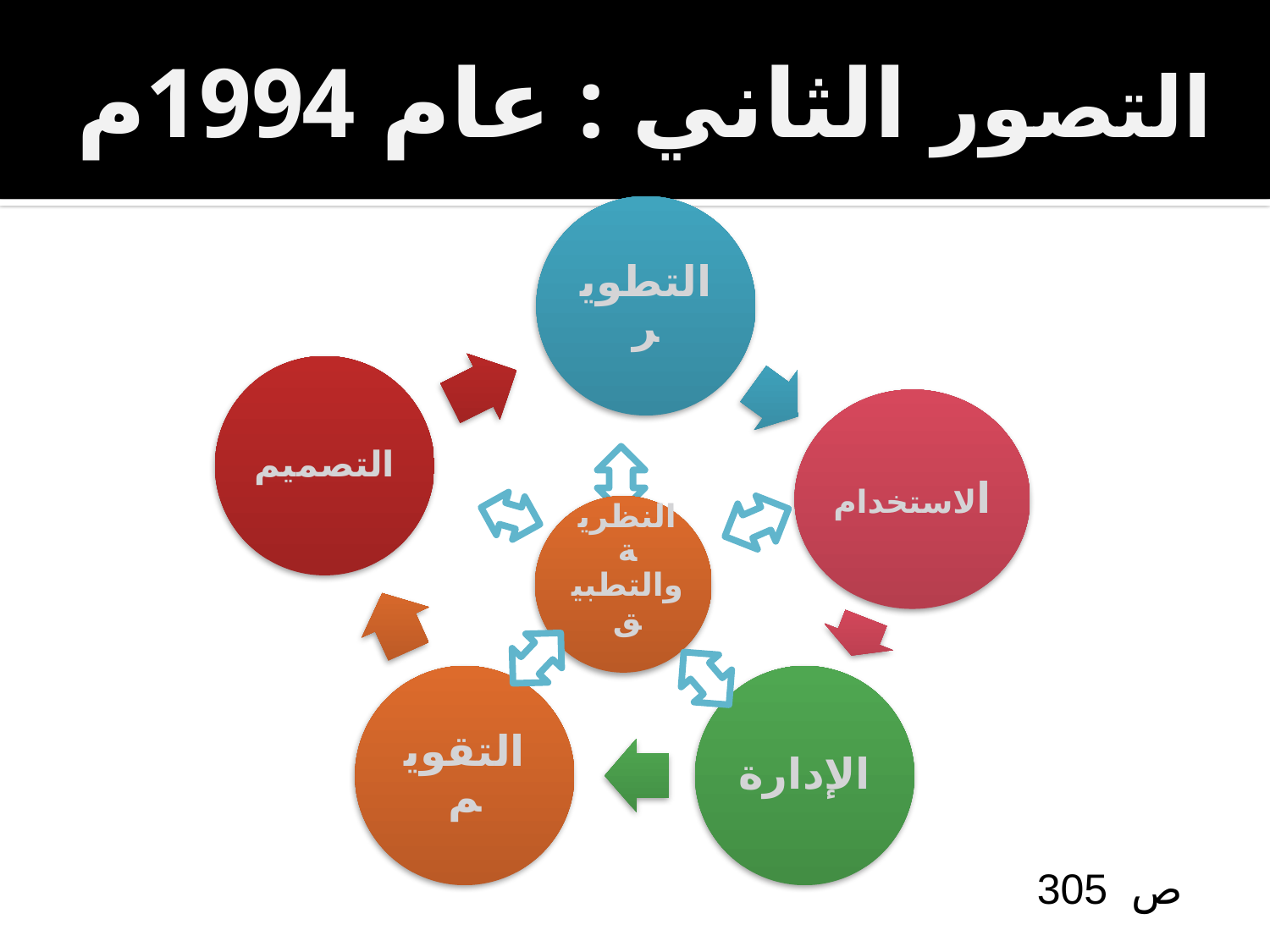

#
التصور الثاني : عام 1994م
التطوير

الاستخدام

الإدارة

التقويم

التصميم

النظرية والتطبيق

ص  305